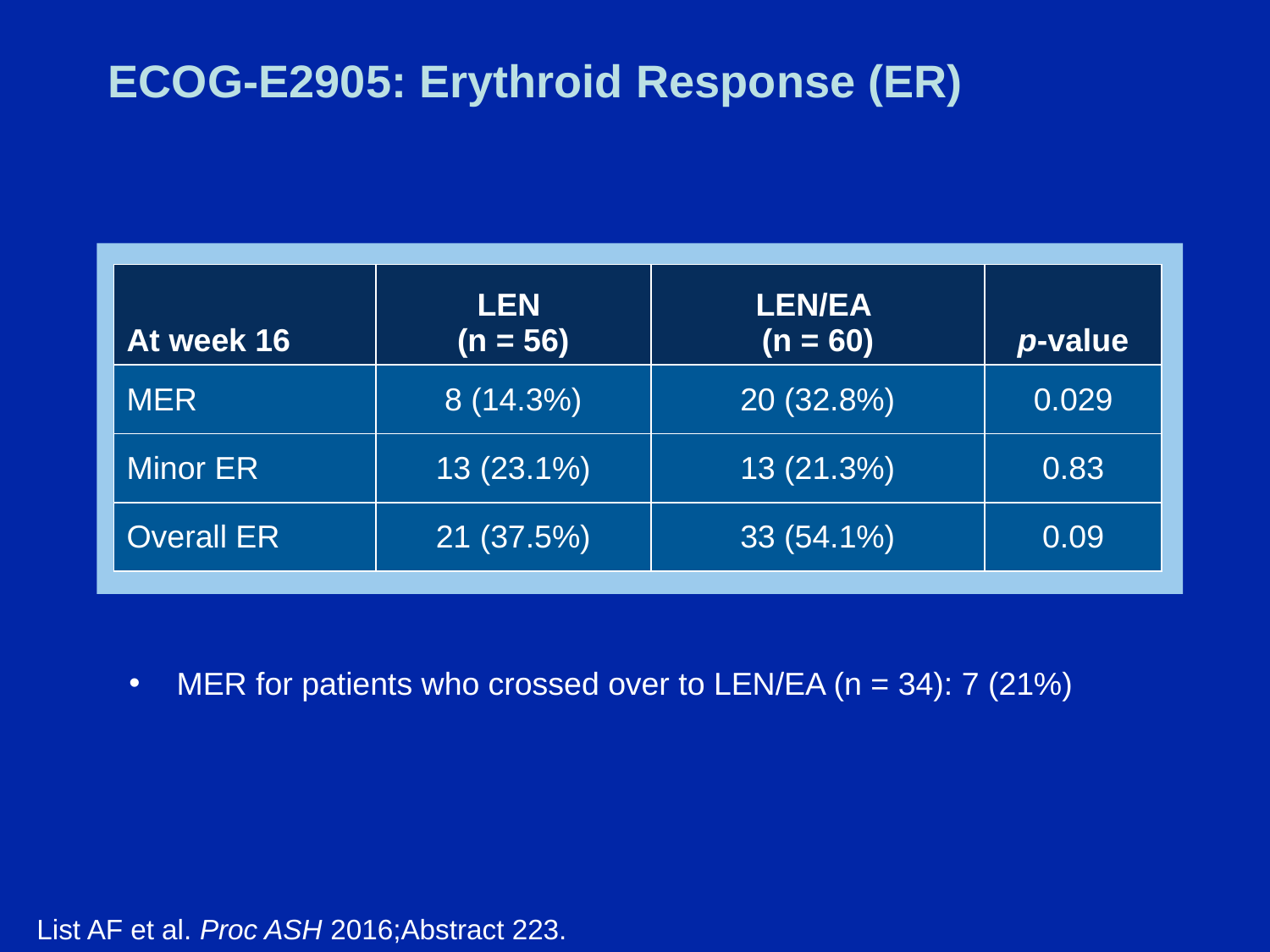

# ECOG-E2905: Erythroid Response (ER)

| At week 16 | LEN (n = 56) | LEN/EA (n = 60) | p-value |
| --- | --- | --- | --- |
| MER | 8 (14.3%) | 20 (32.8%) | 0.029 |
| Minor ER | 13 (23.1%) | 13 (21.3%) | 0.83 |
| Overall ER | 21 (37.5%) | 33 (54.1%) | 0.09 |
MER for patients who crossed over to LEN/EA (n = 34): 7 (21%)
List AF et al. Proc ASH 2016;Abstract 223.